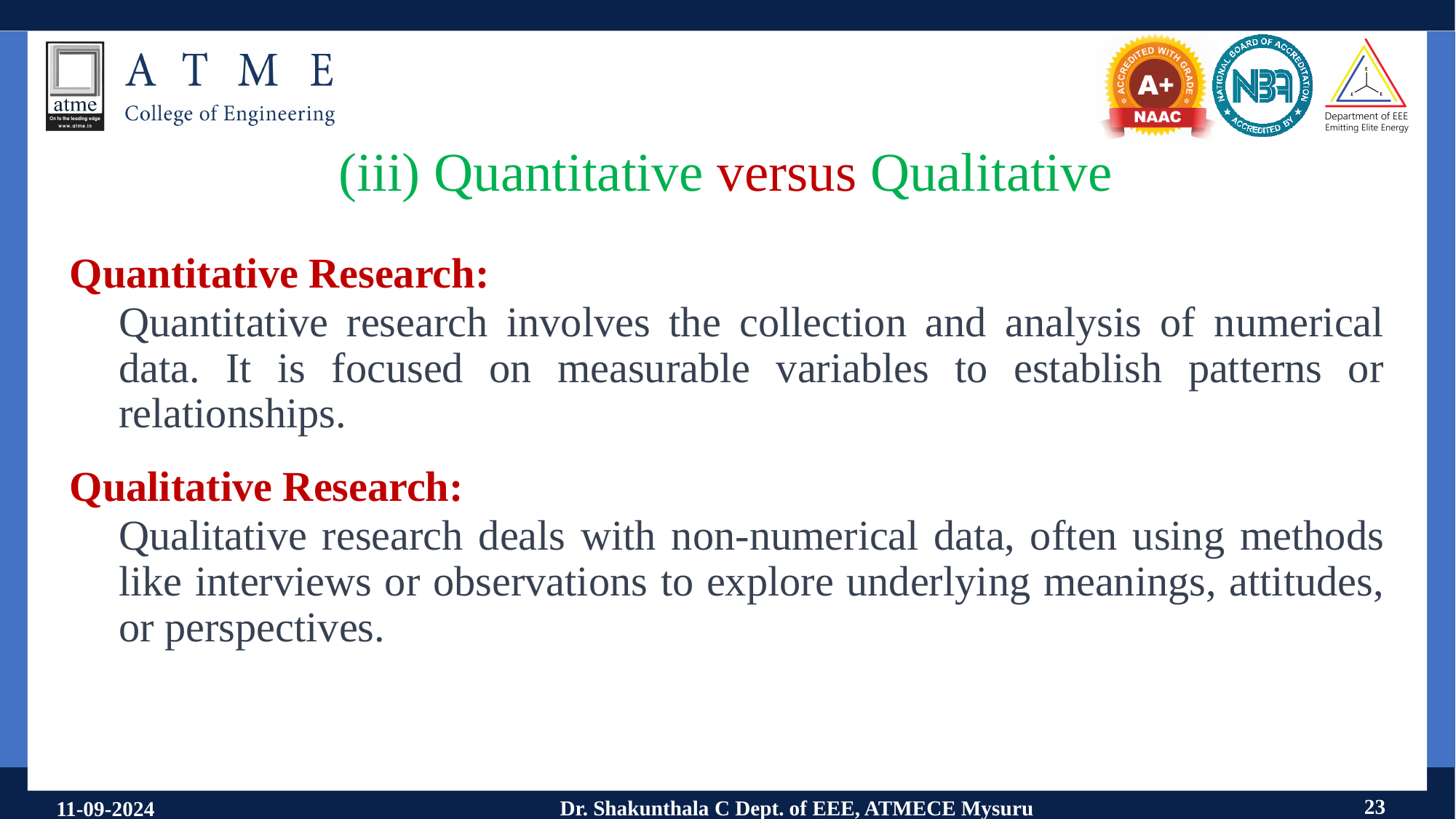

(iii) Quantitative versus Qualitative
Quantitative Research:
Quantitative research involves the collection and analysis of numerical data. It is focused on measurable variables to establish patterns or relationships.
Qualitative Research:
Qualitative research deals with non-numerical data, often using methods like interviews or observations to explore underlying meanings, attitudes, or perspectives.

23
Dr. Shakunthala C Dept. of EEE, ATMECE Mysuru
11-09-2024